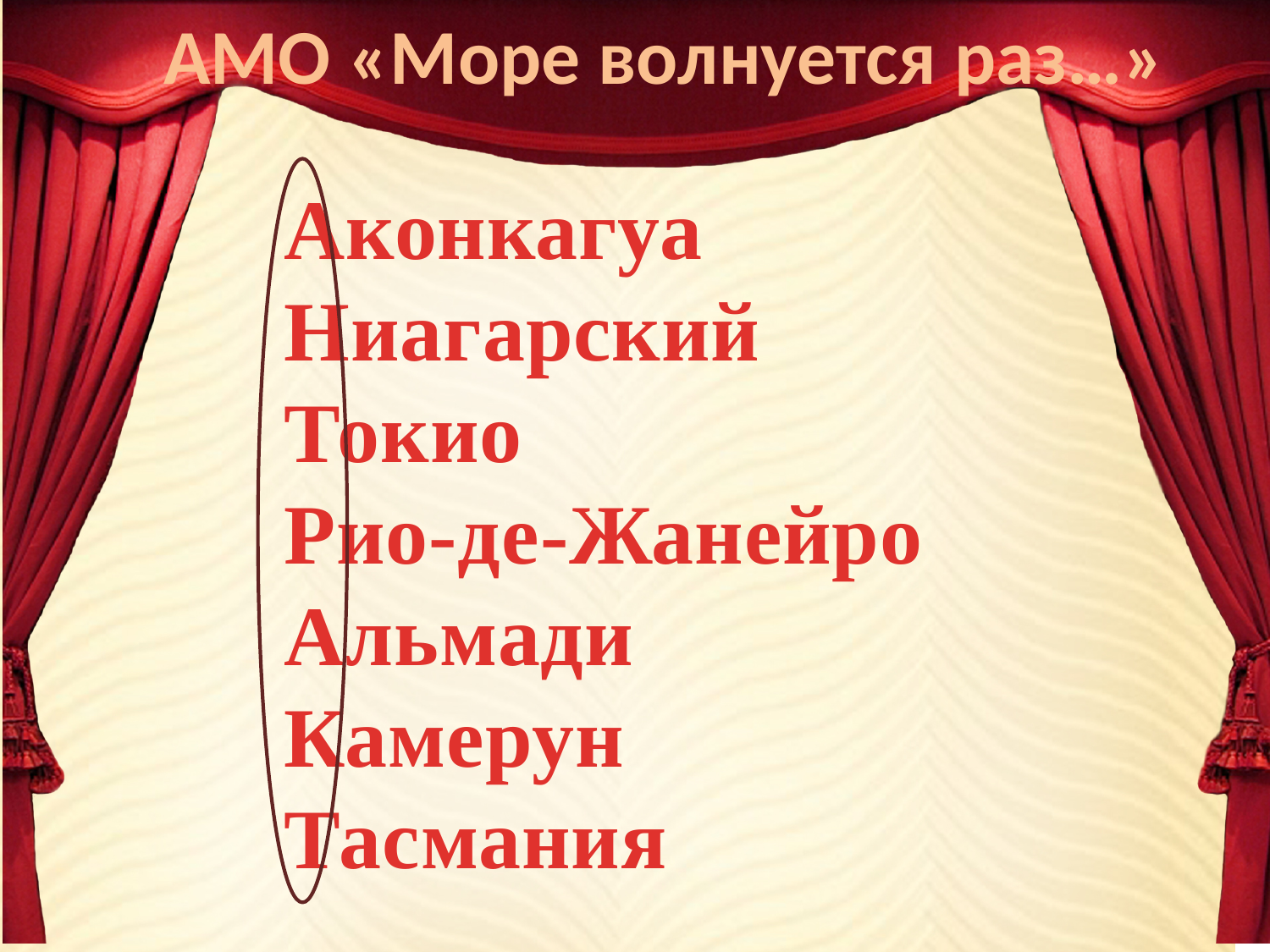

АМО «Море волнуется раз…»

Аконкагуа
Ниагарский
Токио
Рио-де-Жанейро
Альмади
Камерун
Тасмания